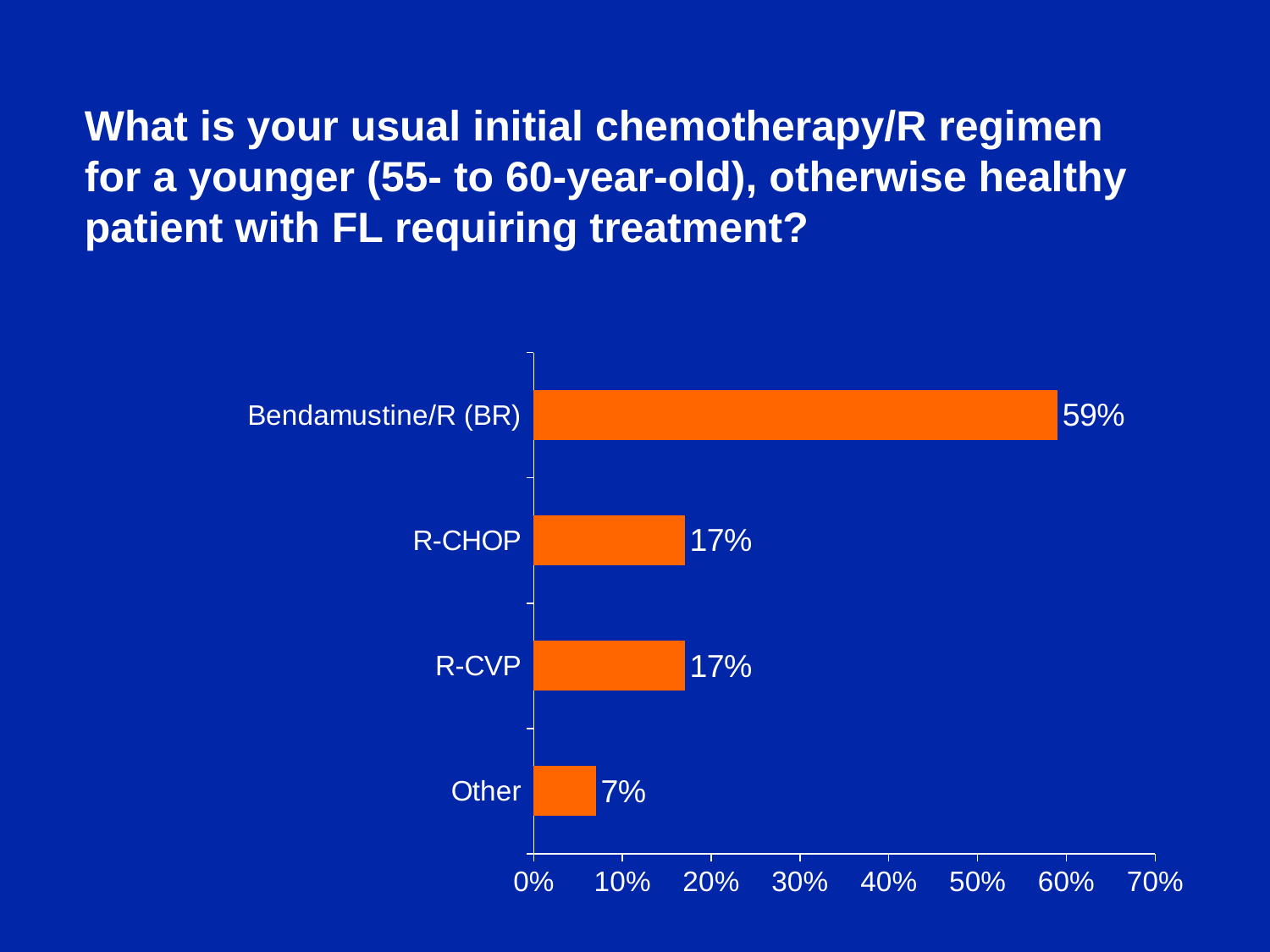

What is your usual initial chemotherapy/R regimen for a younger (55- to 60-year-old), otherwise healthy patient with FL requiring treatment?

### Chart

| Category | Series 1 |
|---|---|
| Other | 0.07 |
| R-CVP | 0.17 |
| R-CHOP | 0.17 |
| Bendamustine/R (BR) | 0.59 |